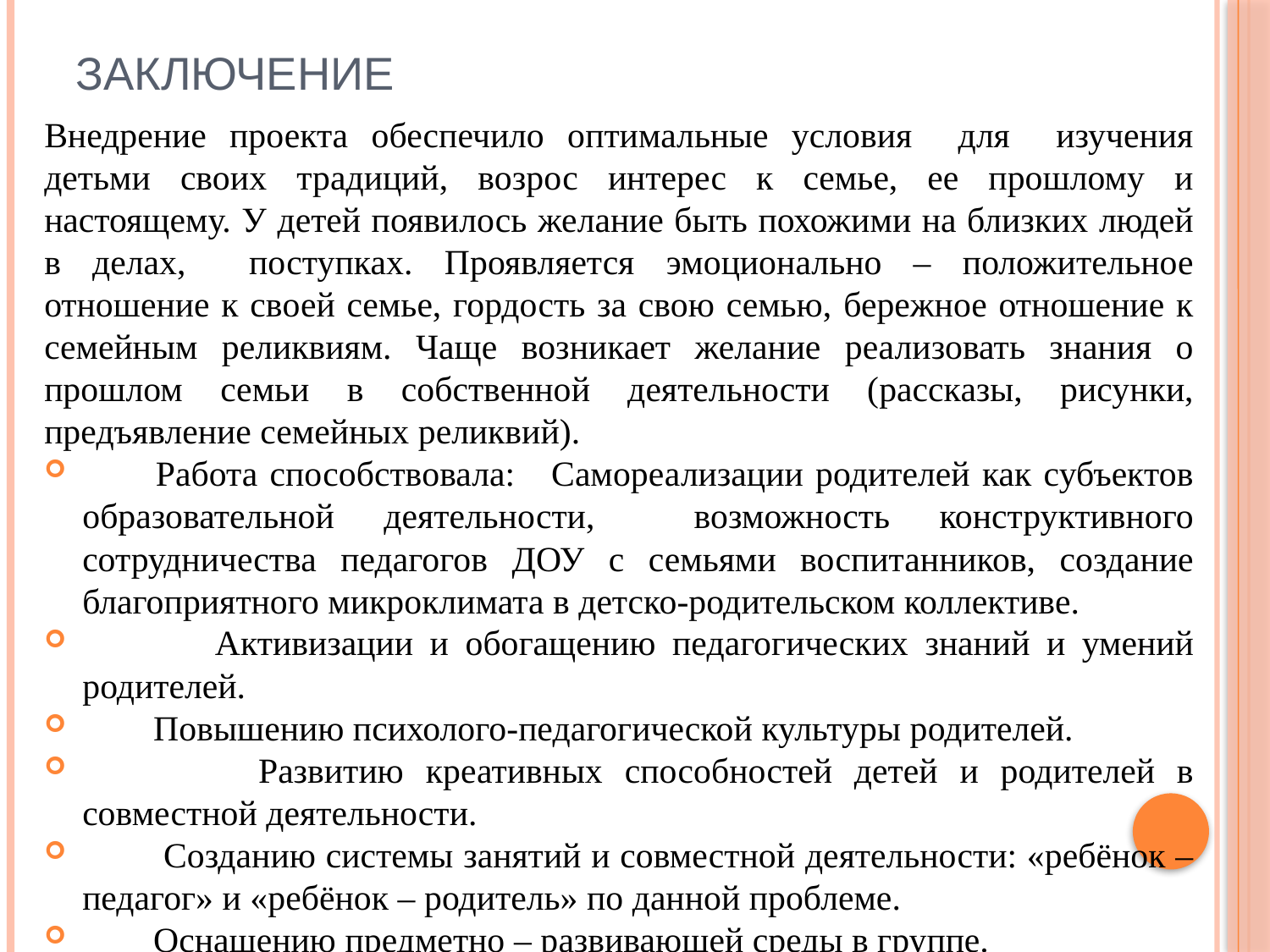

# заключение
Внедрение проекта обеспечило оптимальные условия  для  изучения детьми своих традиций, возрос интерес к семье, ее прошлому и настоящему. У детей появилось желание быть похожими на близких людей в делах,  поступках. Проявляется эмоционально – положительное отношение к своей семье, гордость за свою семью, бережное отношение к семейным реликвиям. Чаще возникает желание реализовать знания о прошлом семьи в собственной деятельности (рассказы, рисунки, предъявление семейных реликвий).
      Работа способствовала:   Самореализации родителей как субъектов образовательной деятельности,  возможность конструктивного сотрудничества педагогов ДОУ с семьями воспитанников, создание благоприятного микроклимата в детско-родительском коллективе.
        Активизации и обогащению педагогических знаний и умений родителей.
        Повышению психолого-педагогической культуры родителей.
        Развитию креативных способностей детей и родителей в совместной деятельности.
        Созданию системы занятий и совместной деятельности: «ребёнок – педагог» и «ребёнок – родитель» по данной проблеме.
        Оснащению предметно – развивающей среды в группе.